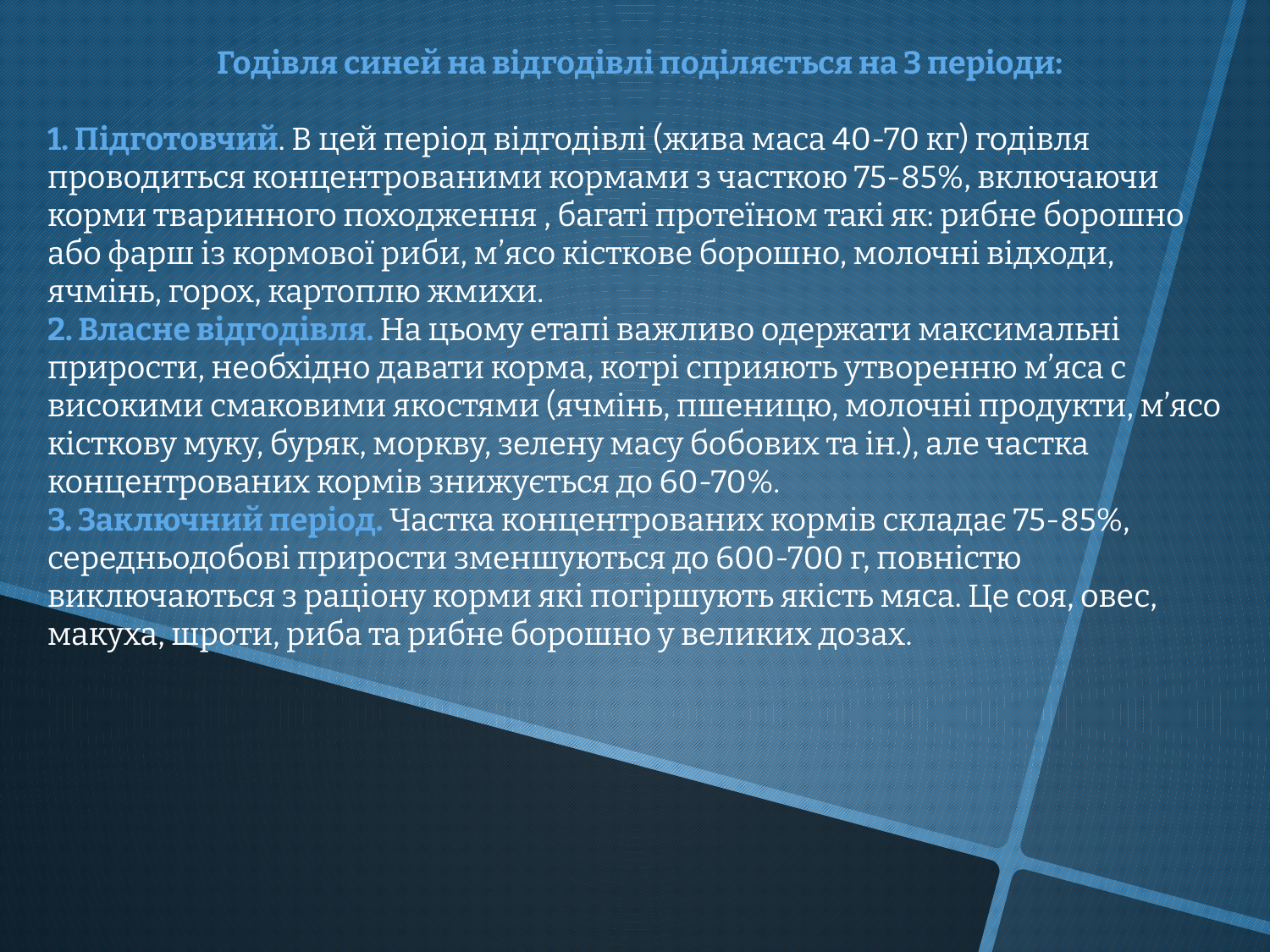

Годівля синей на відгодівлі поділяється на 3 періоди:

1. Підготовчий. В цей період відгодівлі (жива маса 40-70 кг) годівля проводиться концентрованими кормами з часткою 75-85%, включаючи корми тваринного походження , багаті протеїном такі як: рибне борошно або фарш із кормової риби, м’ясо кісткове борошно, молочні відходи, ячмінь, горох, картоплю жмихи.
2. Власне відгодівля. На цьому етапі важливо одержати максимальні прирости, необхідно давати корма, котрі сприяють утворенню м’яса с високими смаковими якостями (ячмінь, пшеницю, молочні продукти, м’ясо кісткову муку, буряк, моркву, зелену масу бобових та ін.), але частка концентрованих кормів знижується до 60-70%.
3. Заключний період. Частка концентрованих кормів складає 75-85%, середньодобові прирости зменшуються до 600-700 г, повністю виключаються з раціону корми які погіршують якість мяса. Це соя, овес, макуха, шроти, риба та рибне борошно у великих дозах.